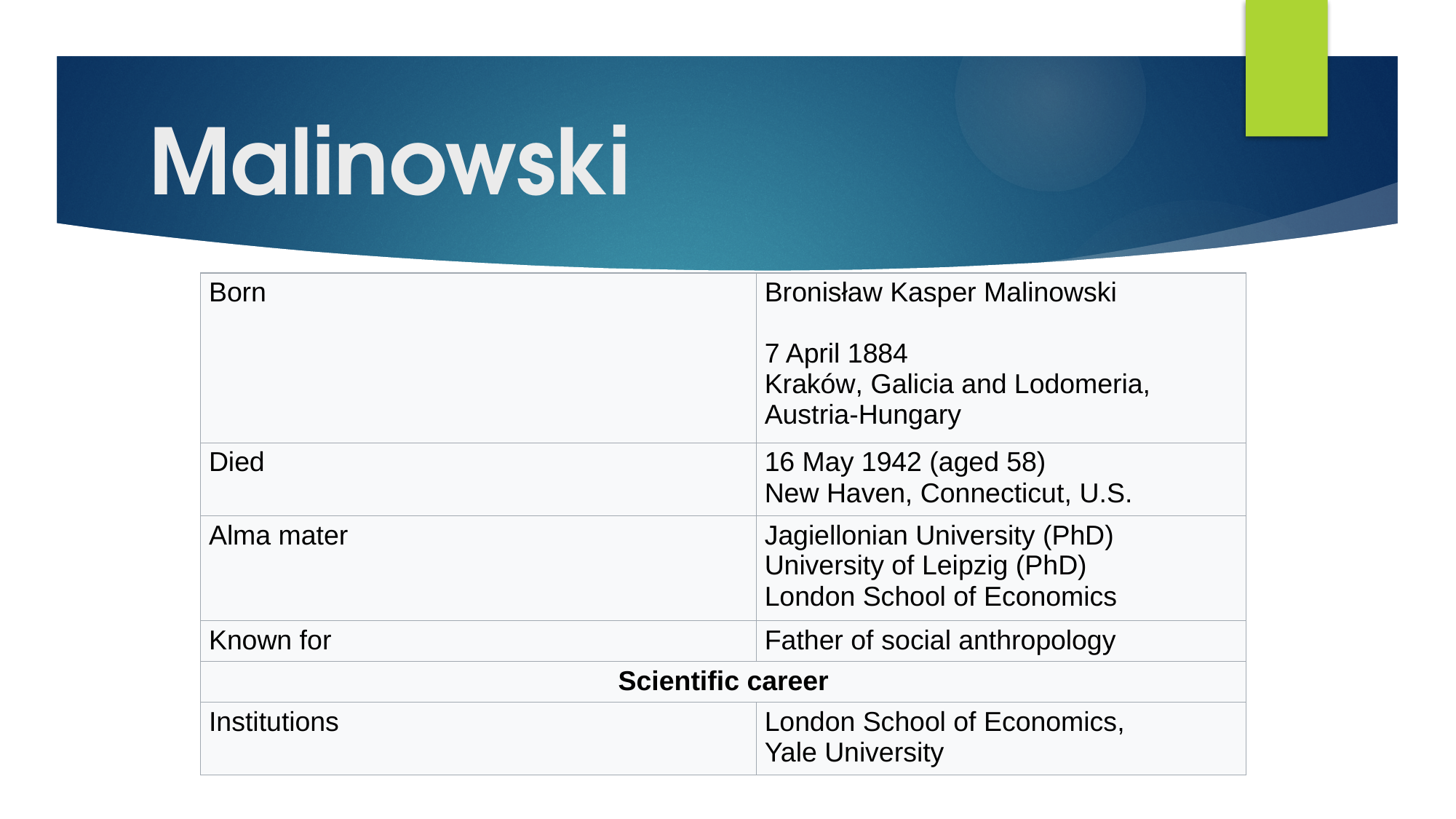

# Malinowski
| Born | Bronisław Kasper Malinowski 7 April 1884 Kraków, Galicia and Lodomeria, Austria-Hungary |
| --- | --- |
| Died | 16 May 1942 (aged 58) New Haven, Connecticut, U.S. |
| Alma mater | Jagiellonian University (PhD) University of Leipzig (PhD) London School of Economics |
| Known for | Father of social anthropology |
| Scientific career |  |
| Institutions | London School of Economics, Yale University |